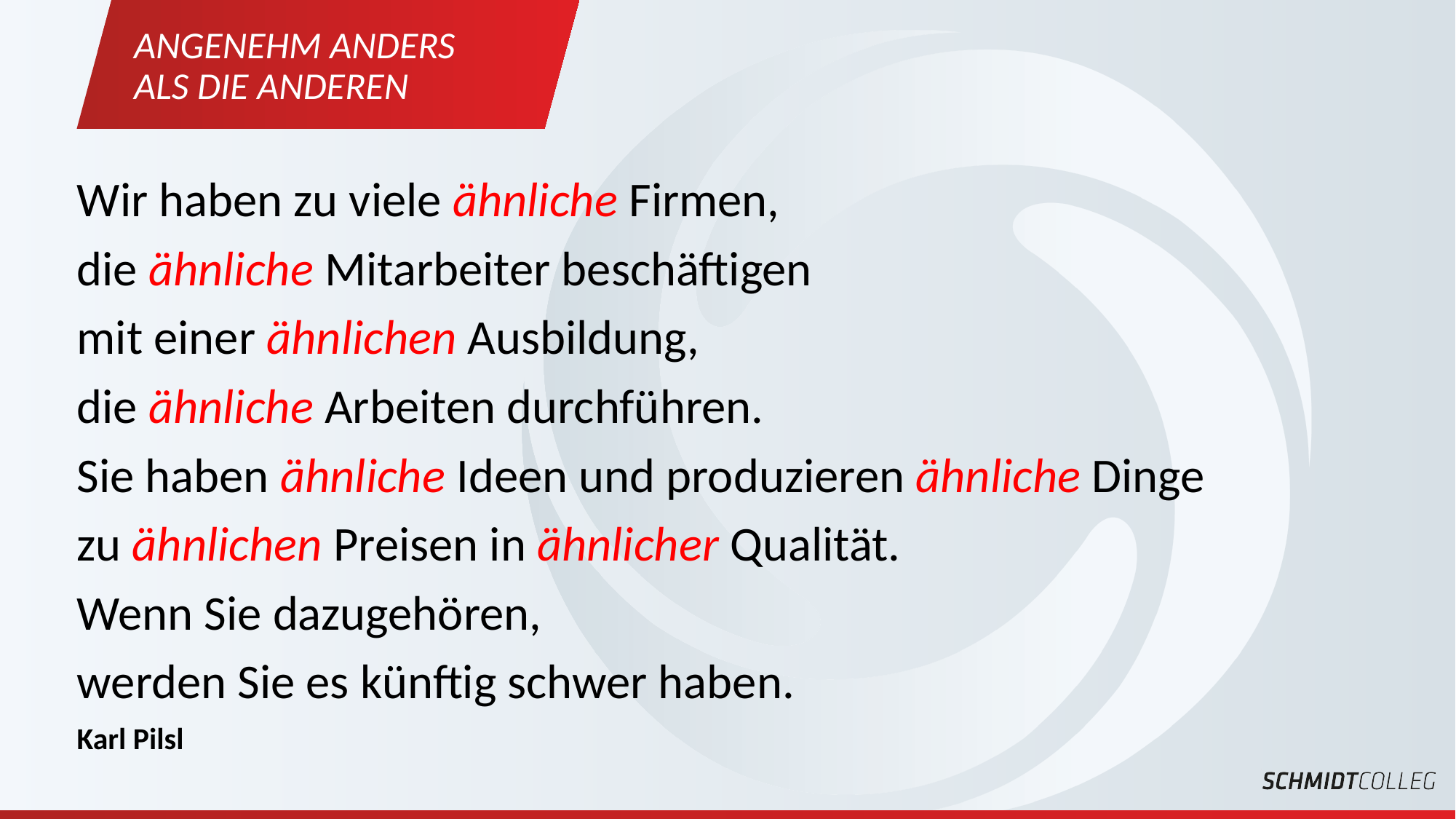

Angenehm anders als die anderen
Wir haben zu viele ähnliche Firmen,
die ähnliche Mitarbeiter beschäftigen
mit einer ähnlichen Ausbildung,
die ähnliche Arbeiten durchführen.
Sie haben ähnliche Ideen und produzieren ähnliche Dinge
zu ähnlichen Preisen in ähnlicher Qualität.
Wenn Sie dazugehören,
werden Sie es künftig schwer haben.
Karl Pilsl